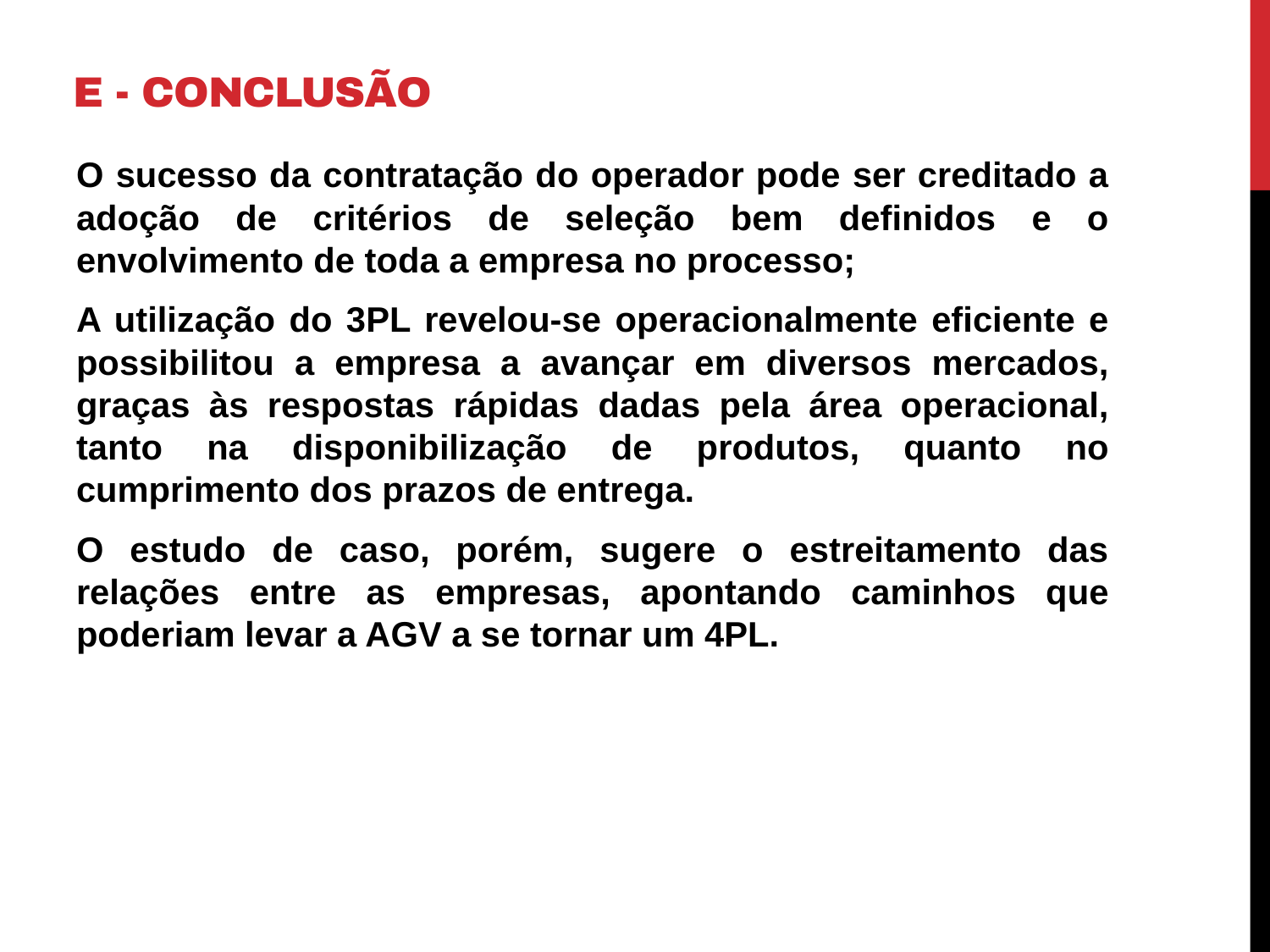

# E - Conclusão
O sucesso da contratação do operador pode ser creditado a adoção de critérios de seleção bem definidos e o envolvimento de toda a empresa no processo;
A utilização do 3PL revelou-se operacionalmente eficiente e possibilitou a empresa a avançar em diversos mercados, graças às respostas rápidas dadas pela área operacional, tanto na disponibilização de produtos, quanto no cumprimento dos prazos de entrega.
O estudo de caso, porém, sugere o estreitamento das relações entre as empresas, apontando caminhos que poderiam levar a AGV a se tornar um 4PL.